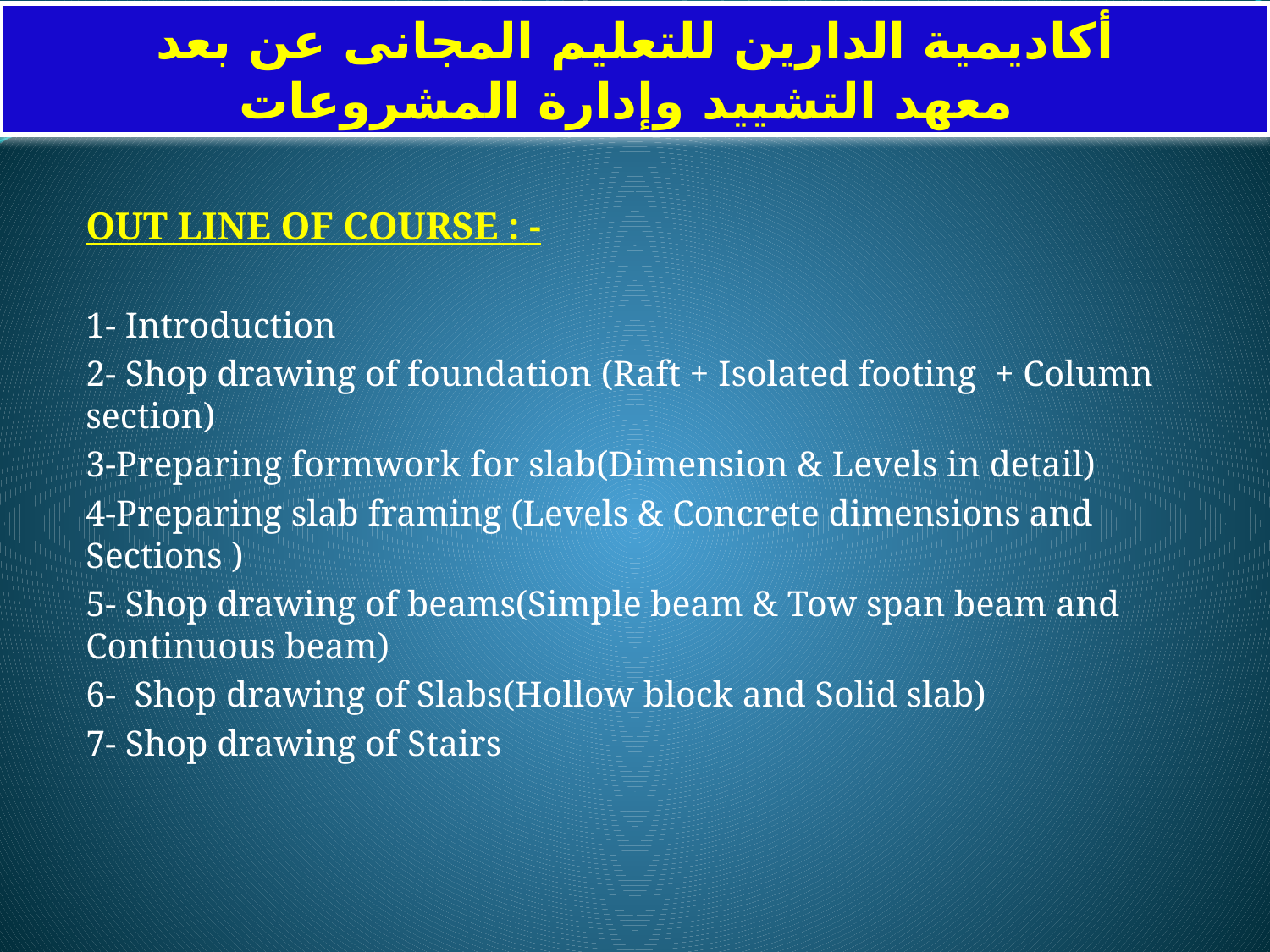

أكاديمية الدارين للتعليم المجانى عن بعد
معهد التشييد وإدارة المشروعات
OUT LINE OF COURSE : -

1- Introduction
2- Shop drawing of foundation (Raft + Isolated footing  + Column section)
3-Preparing formwork for slab(Dimension & Levels in detail)
4-Preparing slab framing (Levels & Concrete dimensions and Sections )
5- Shop drawing of beams(Simple beam & Tow span beam and Continuous beam)
6-  Shop drawing of Slabs(Hollow block and Solid slab)
7- Shop drawing of Stairs